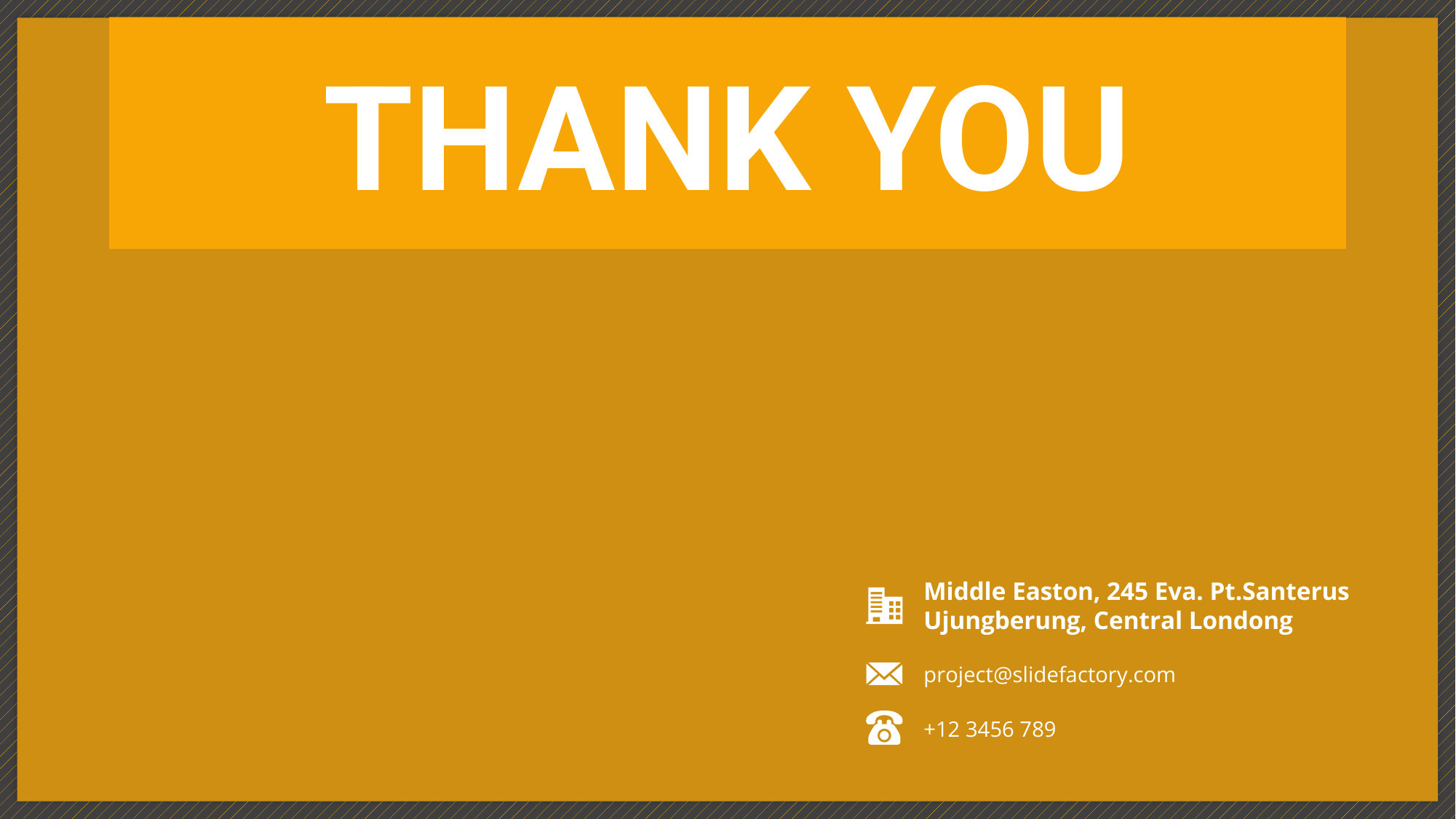

THANK YOU
Middle Easton, 245 Eva. Pt.Santerus
Ujungberung, Central Londong

project@slidefactory.com

+12 3456 789